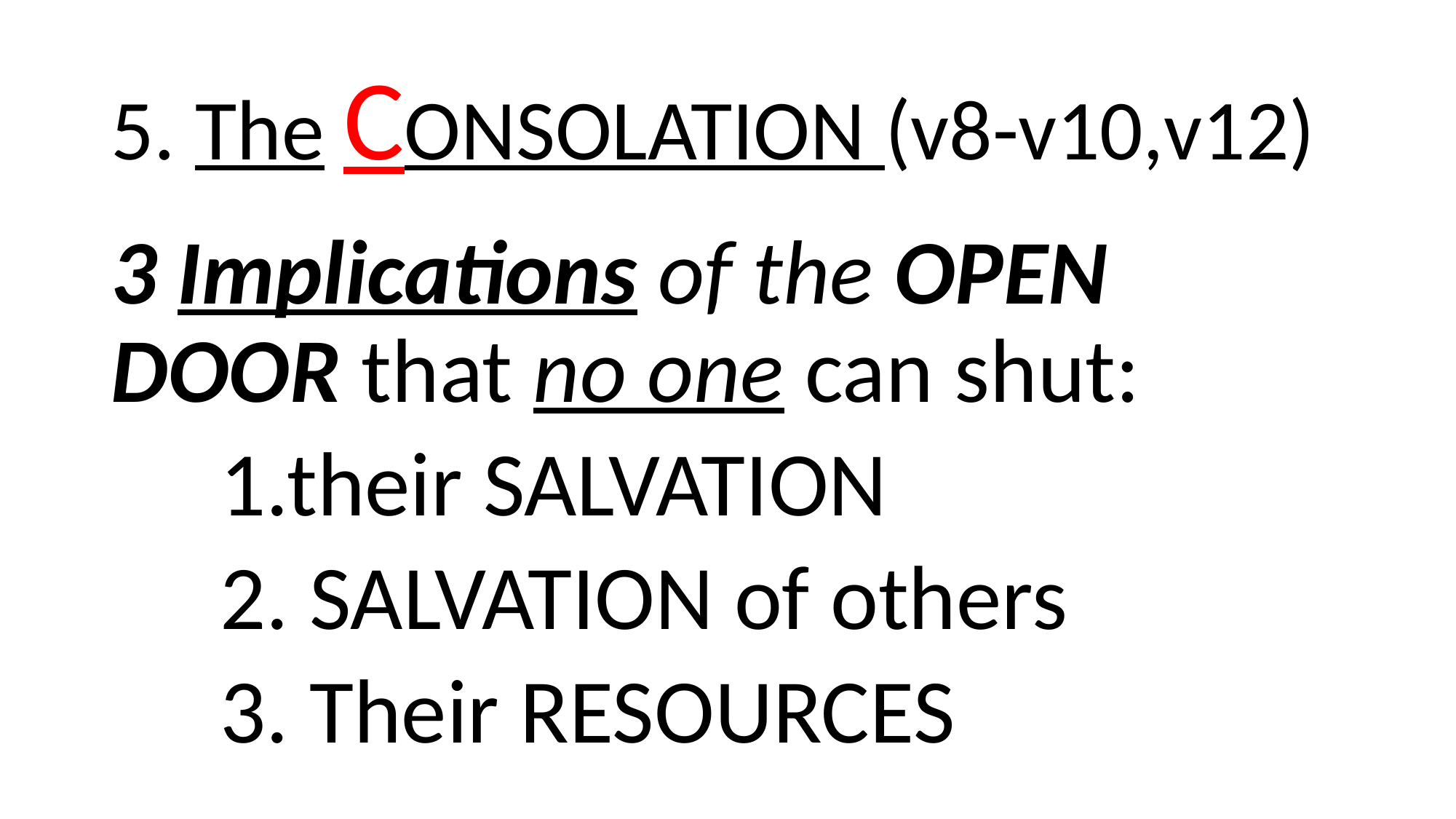

# 5. The CONSOLATION (v8-v10,v12)
3 Implications of the OPEN DOOR that no one can shut:
	1.their SALVATION
	2. SALVATION of others
	3. Their RESOURCES